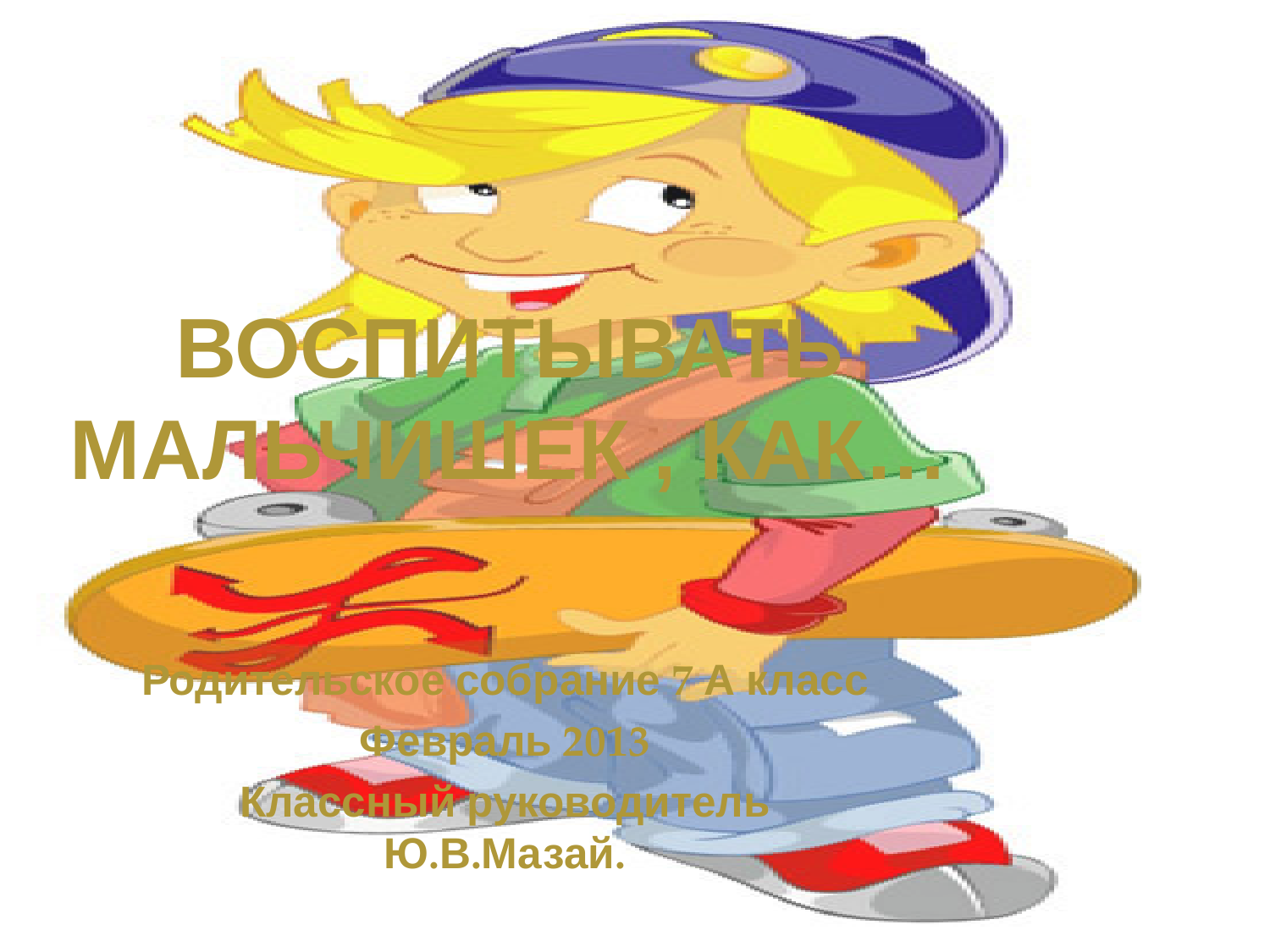

# Воспитывать мальчишек , как…
Родительское собрание 7 А класс
Февраль 2013
Классный руководитель Ю.В.Мазай.